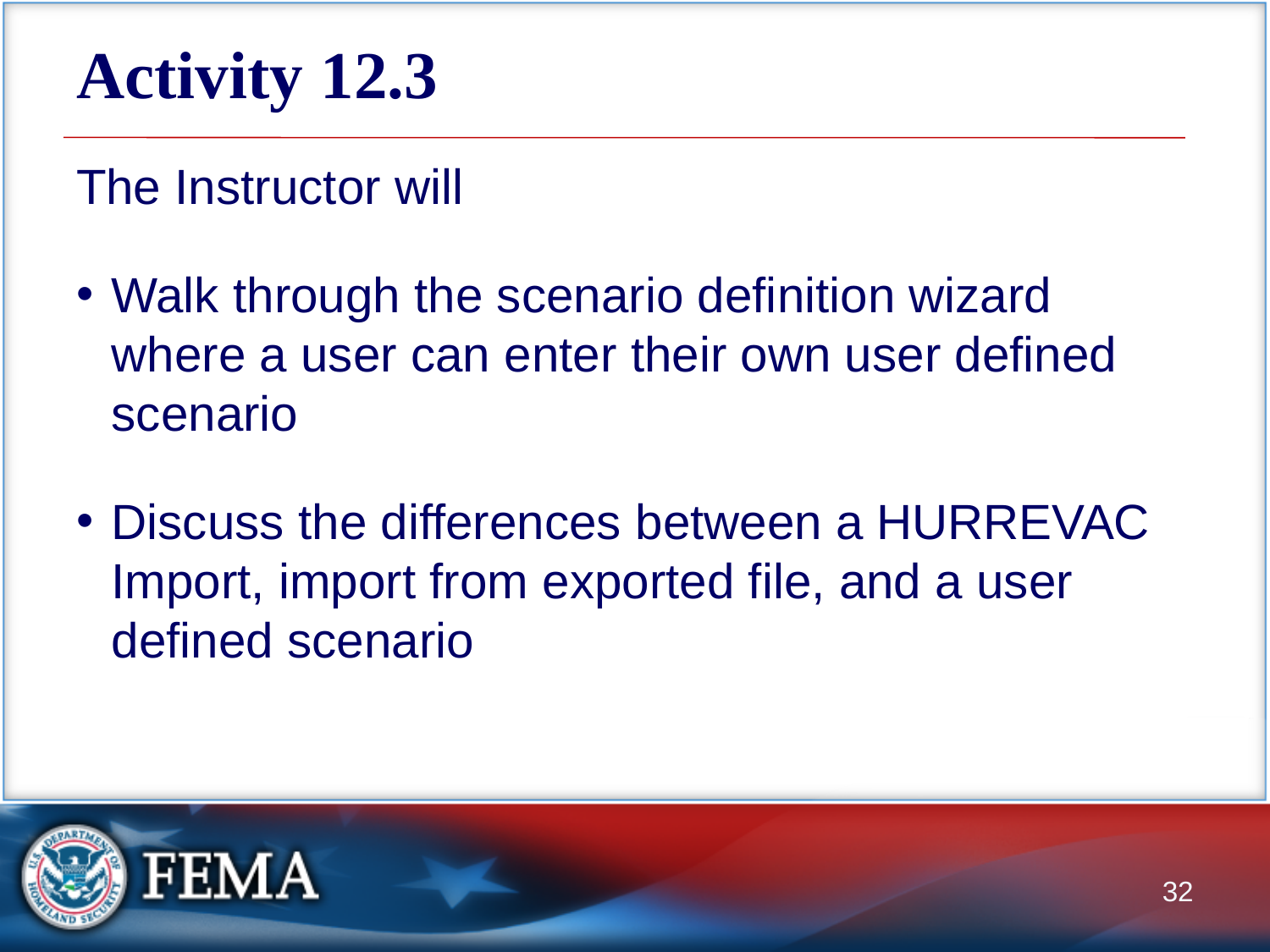

# Activity 12.3
The Instructor will
Walk through the scenario definition wizard where a user can enter their own user defined scenario
Discuss the differences between a HURREVAC Import, import from exported file, and a user defined scenario
32